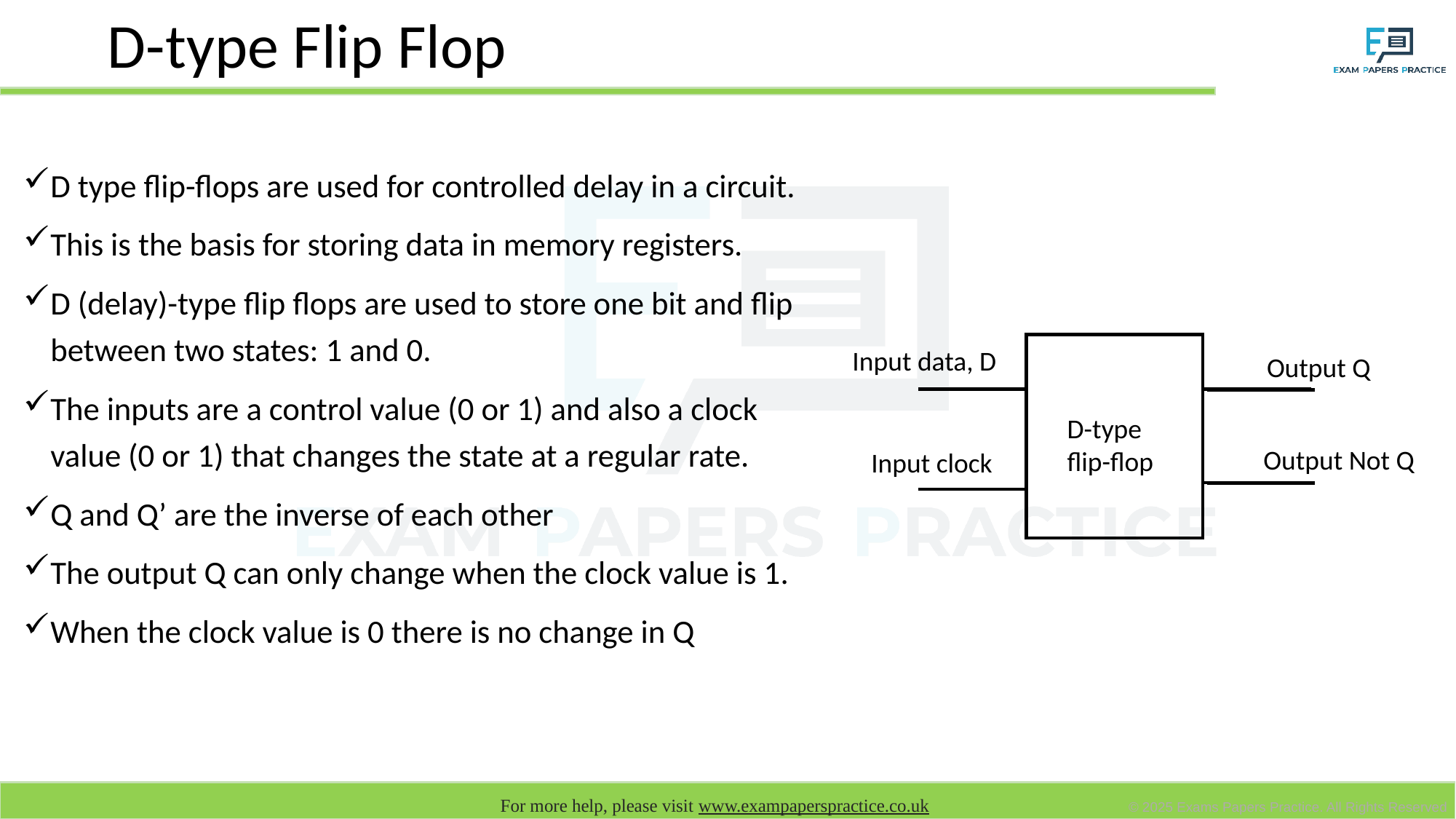

# D-type Flip Flop
D type flip-flops are used for controlled delay in a circuit.
This is the basis for storing data in memory registers.
D (delay)-type flip flops are used to store one bit and flip between two states: 1 and 0.
The inputs are a control value (0 or 1) and also a clock value (0 or 1) that changes the state at a regular rate.
Q and Q’ are the inverse of each other
The output Q can only change when the clock value is 1.
When the clock value is 0 there is no change in Q

Input data, D
Output Q
D-type flip-flop
Output Not Q
Input clock